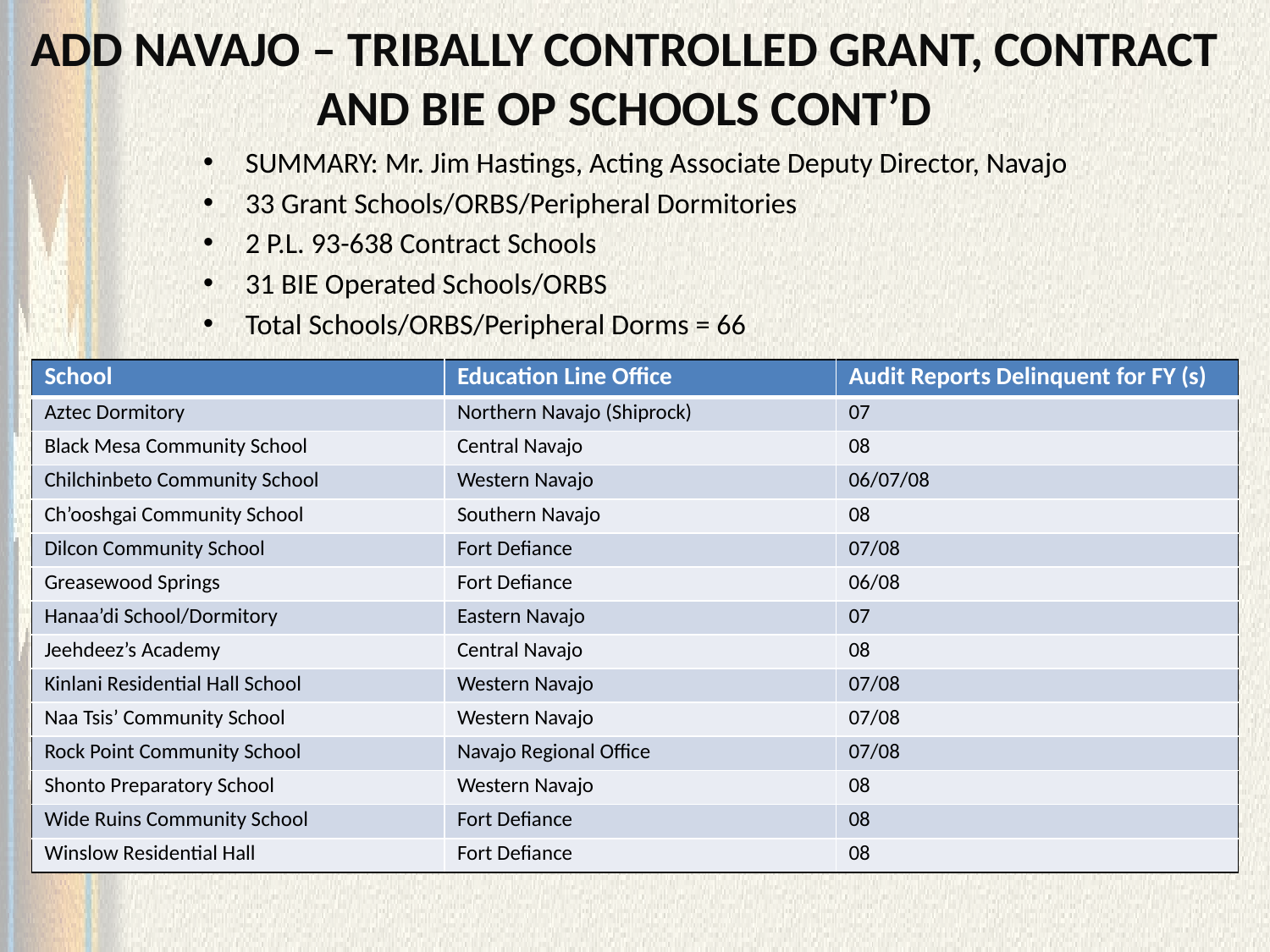

# ADD NAVAJO – TRIBALLY CONTROLLED GRANT, CONTRACT AND BIE OP SCHOOLS CONT’D
SUMMARY: Mr. Jim Hastings, Acting Associate Deputy Director, Navajo
33 Grant Schools/ORBS/Peripheral Dormitories
2 P.L. 93-638 Contract Schools
31 BIE Operated Schools/ORBS
Total Schools/ORBS/Peripheral Dorms = 66

| School | Education Line Office | Audit Reports Delinquent for FY (s) |
| --- | --- | --- |
| Aztec Dormitory | Northern Navajo (Shiprock) | 07 |
| Black Mesa Community School | Central Navajo | 08 |
| Chilchinbeto Community School | Western Navajo | 06/07/08 |
| Ch’ooshgai Community School | Southern Navajo | 08 |
| Dilcon Community School | Fort Defiance | 07/08 |
| Greasewood Springs | Fort Defiance | 06/08 |
| Hanaa’di School/Dormitory | Eastern Navajo | 07 |
| Jeehdeez’s Academy | Central Navajo | 08 |
| Kinlani Residential Hall School | Western Navajo | 07/08 |
| Naa Tsis’ Community School | Western Navajo | 07/08 |
| Rock Point Community School | Navajo Regional Office | 07/08 |
| Shonto Preparatory School | Western Navajo | 08 |
| Wide Ruins Community School | Fort Defiance | 08 |
| Winslow Residential Hall | Fort Defiance | 08 |